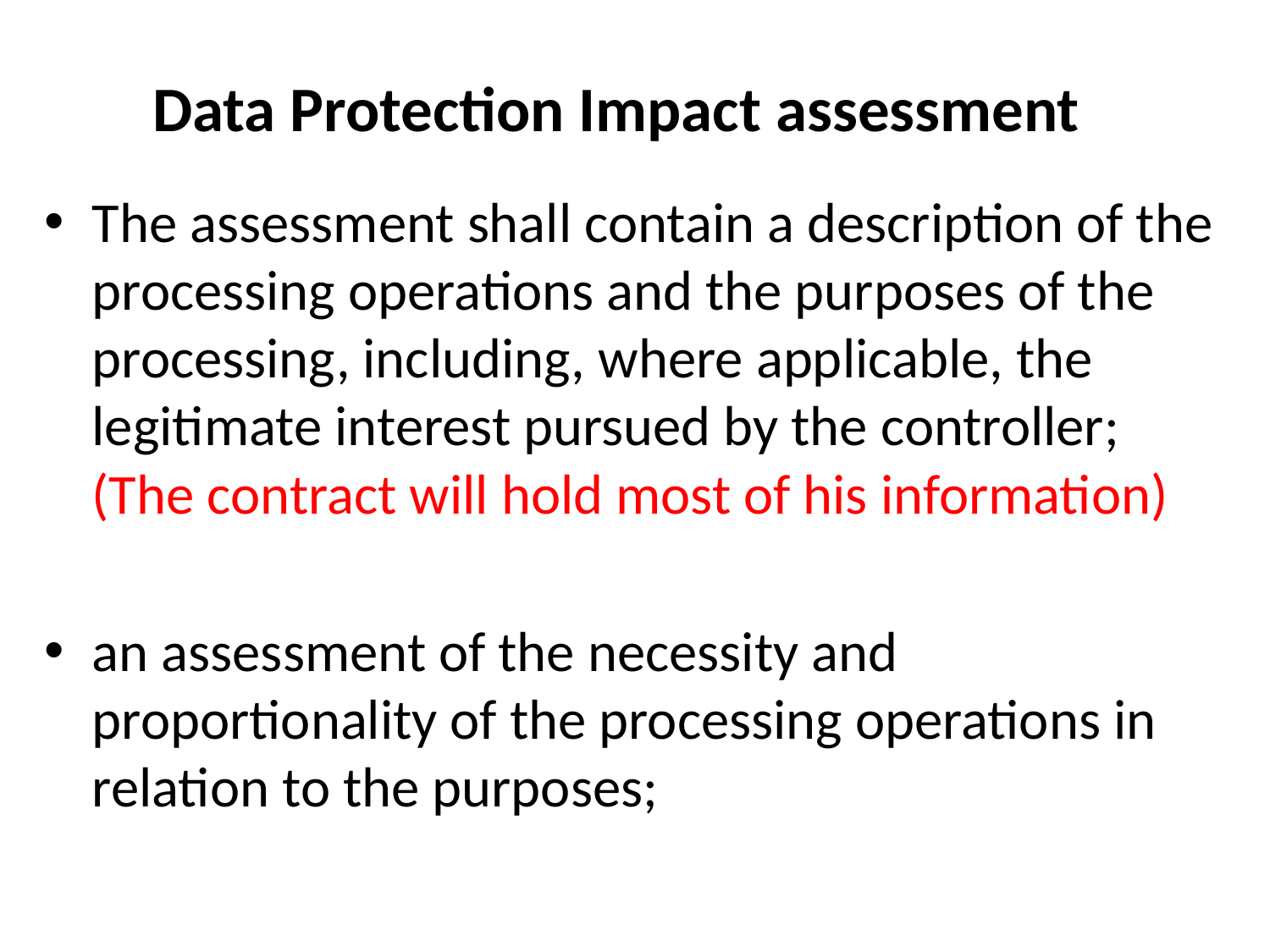

# Data Protection Impact assessment
The assessment shall contain a description of the processing operations and the purposes of the processing, including, where applicable, the legitimate interest pursued by the controller; (The contract will hold most of his information)

an assessment of the necessity and proportionality of the processing operations in relation to the purposes;